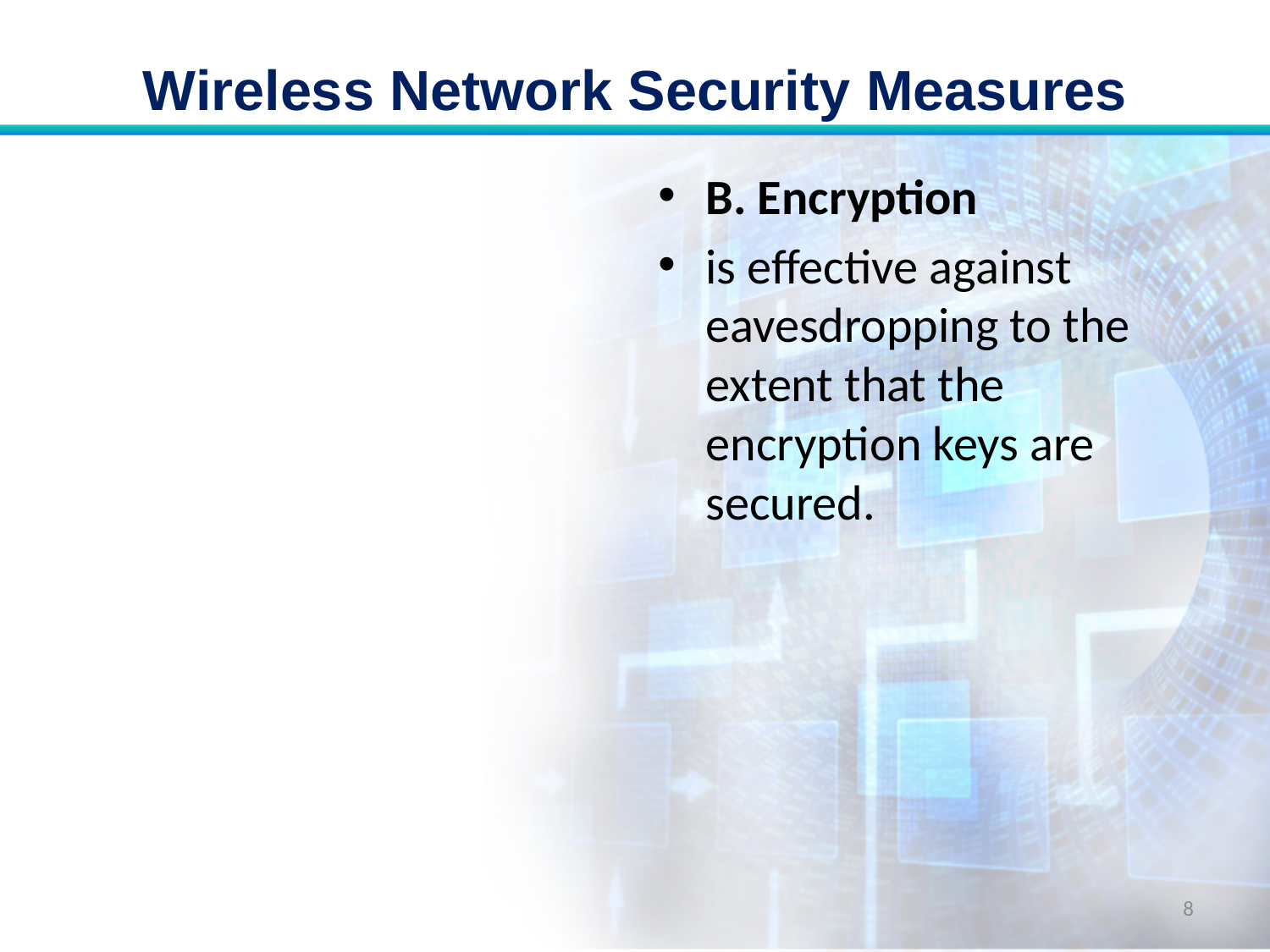

# Wireless Network Security Measures
B. Encryption
is effective against eavesdropping to the extent that the encryption keys are secured.

8